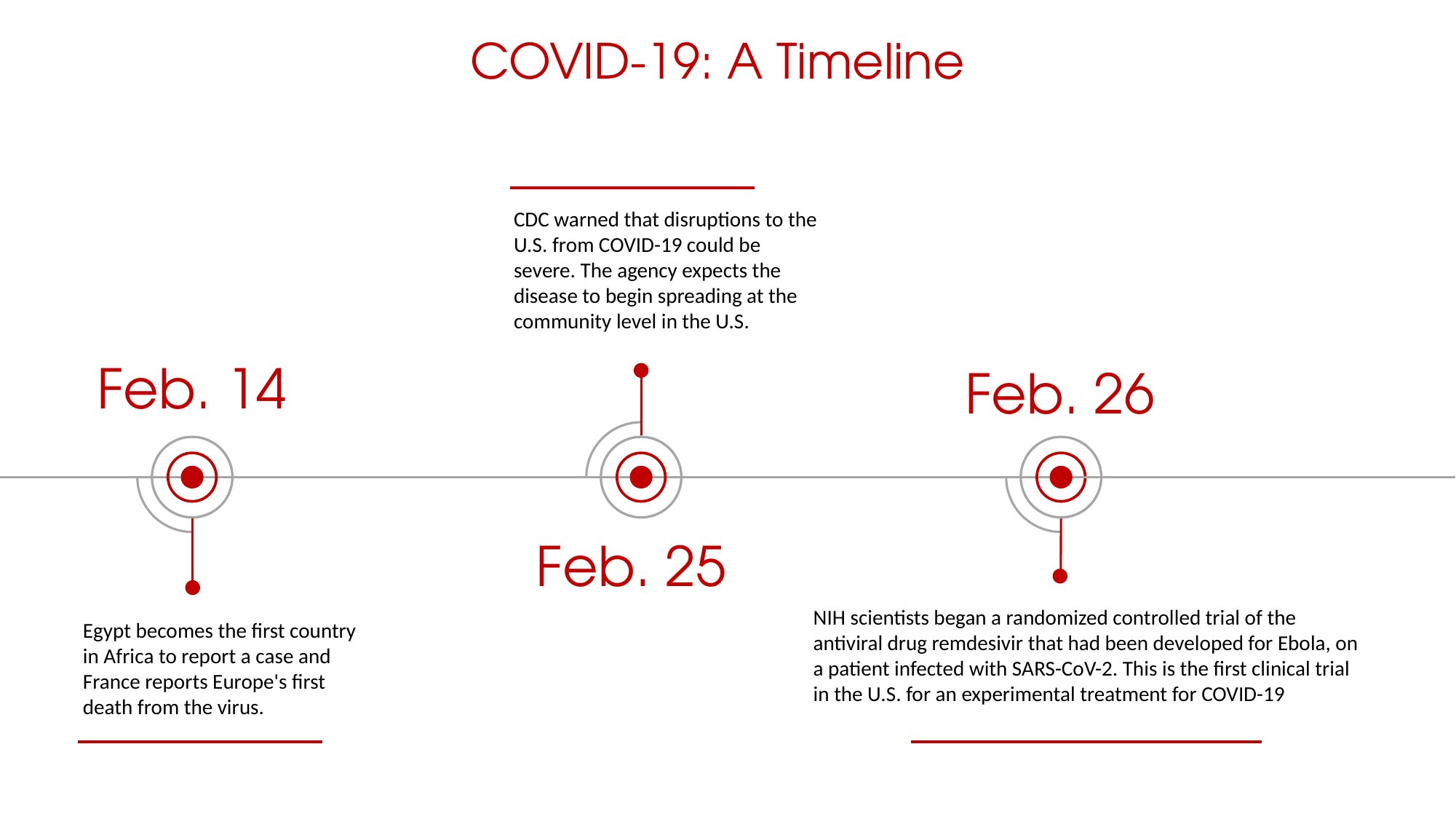

COVID-19: A Timeline
CDC warned that disruptions to the U.S. from COVID-19 could be severe. The agency expects the disease to begin spreading at the community level in the U.S.
Feb. 14
Feb. 26

Feb. 25

NIH scientists began a randomized controlled trial of the antiviral drug remdesivir that had been developed for Ebola, on a patient infected with SARS-CoV-2. This is the first clinical trial in the U.S. for an experimental treatment for COVID-19
Egypt becomes the first country in Africa to report a case and France reports Europe's first death from the virus.